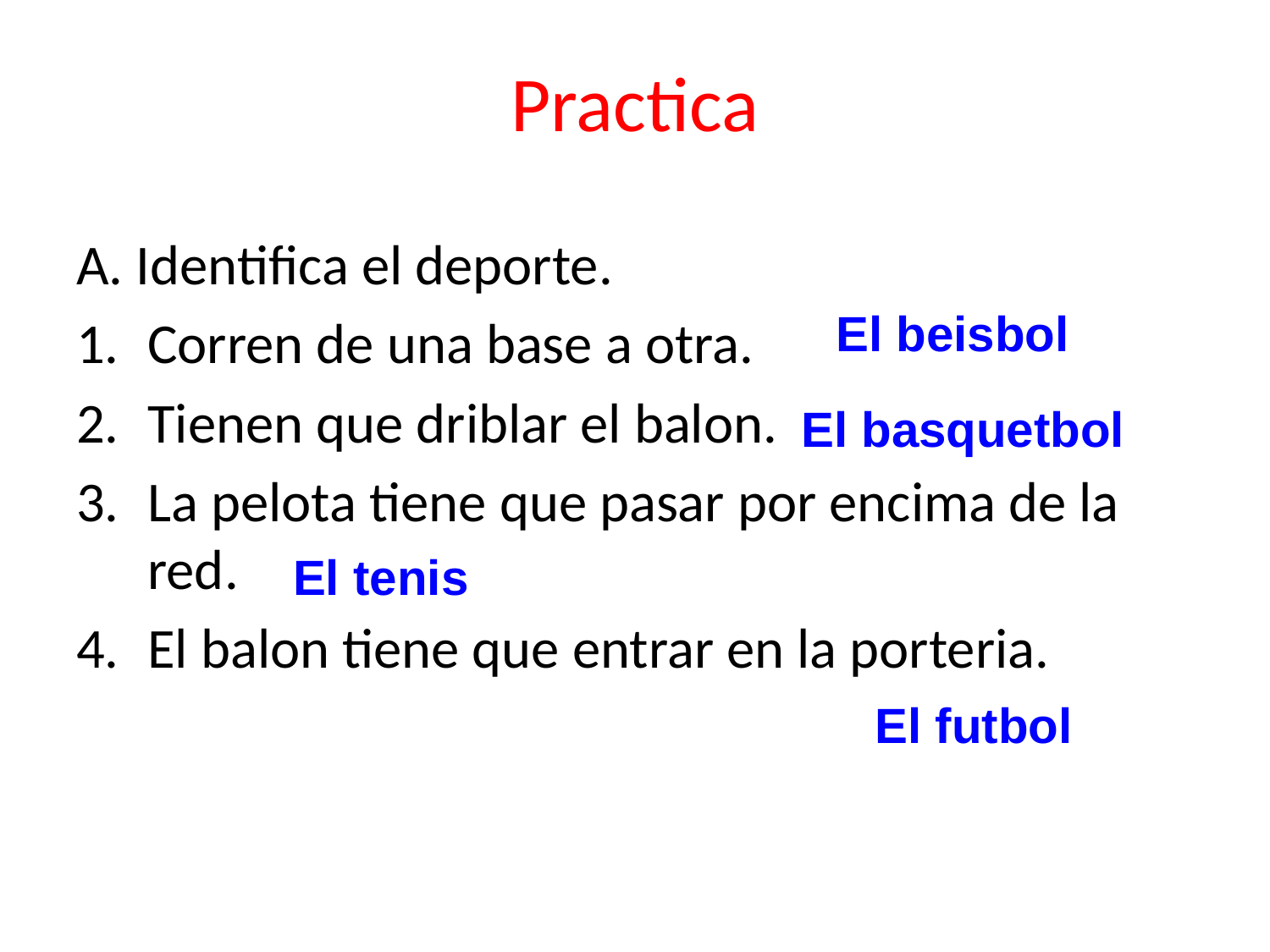

# Practica
A. Identifica el deporte.
Corren de una base a otra.
Tienen que driblar el balon.
La pelota tiene que pasar por encima de la red.
El balon tiene que entrar en la porteria.
El beisbol
El basquetbol
El tenis
El futbol